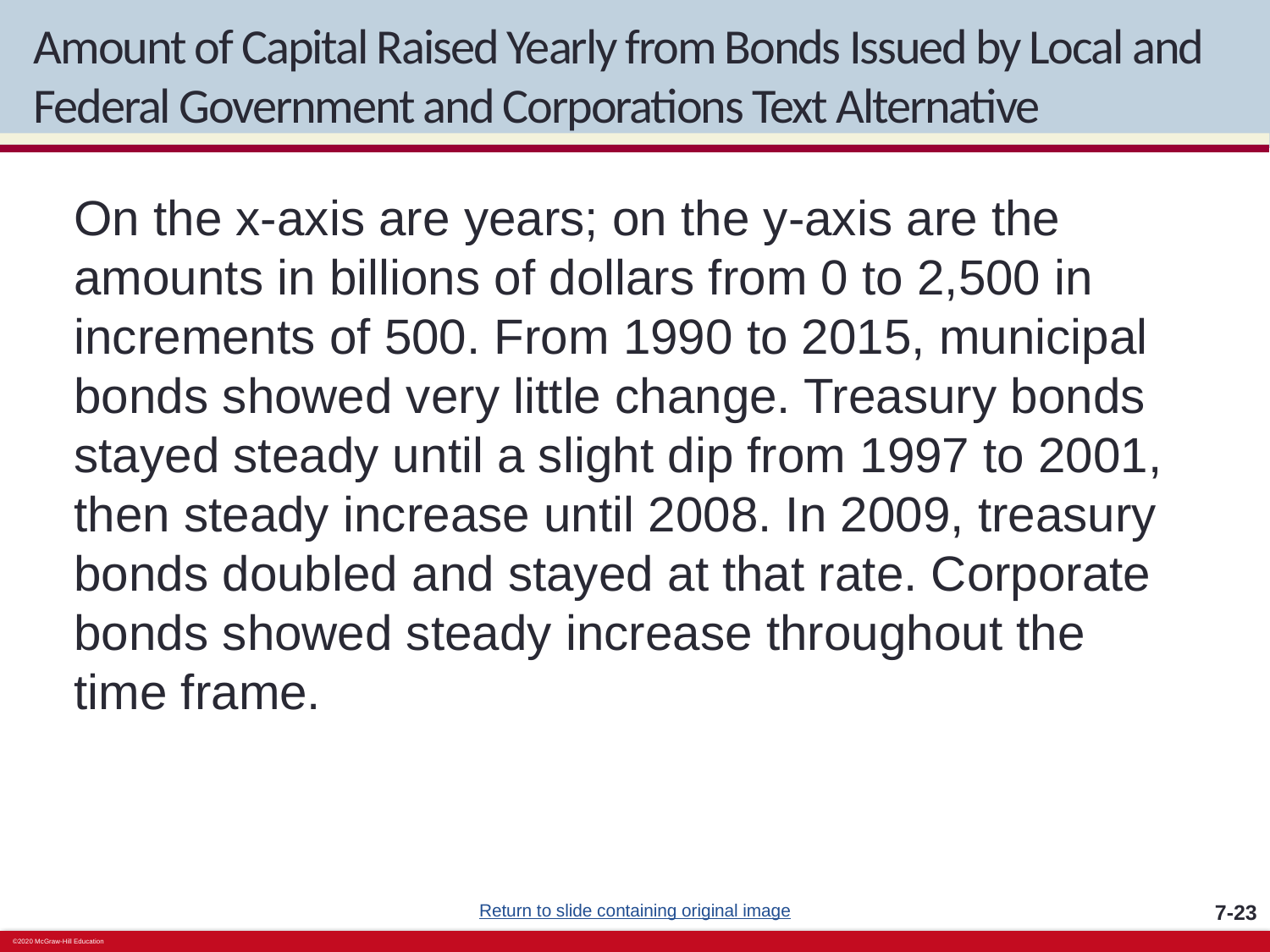

# Amount of Capital Raised Yearly from Bonds Issued by Local and Federal Government and Corporations Text Alternative
On the x-axis are years; on the y-axis are the amounts in billions of dollars from 0 to 2,500 in increments of 500. From 1990 to 2015, municipal bonds showed very little change. Treasury bonds stayed steady until a slight dip from 1997 to 2001, then steady increase until 2008. In 2009, treasury bonds doubled and stayed at that rate. Corporate bonds showed steady increase throughout the time frame.
Return to slide containing original image